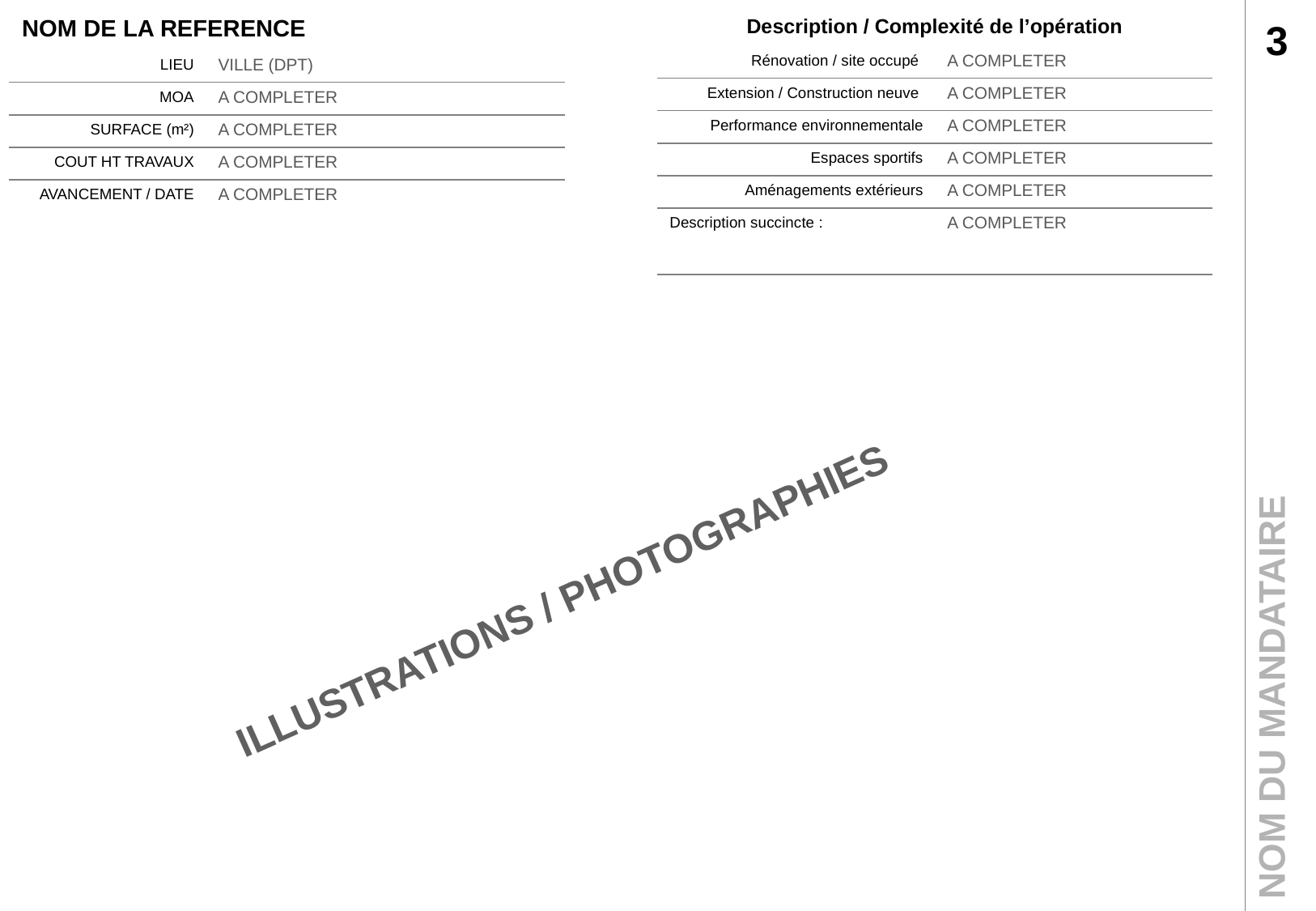

| Description / Complexité de l’opération |  |
| --- | --- |
| Rénovation / site occupé | A COMPLETER |
| Extension / Construction neuve | A COMPLETER |
| Performance environnementale | A COMPLETER |
| Espaces sportifs | A COMPLETER |
| Aménagements extérieurs | A COMPLETER |
| Description succincte : | A COMPLETER |
| NOM DE LA REFERENCE |  |
| --- | --- |
| LIEU | VILLE (DPT) |
| MOA | A COMPLETER |
| SURFACE (m²) | A COMPLETER |
| COUT HT TRAVAUX | A COMPLETER |
| AVANCEMENT / DATE | A COMPLETER |
3
NOM DU MANDATAIRE
ILLUSTRATIONS / PHOTOGRAPHIES